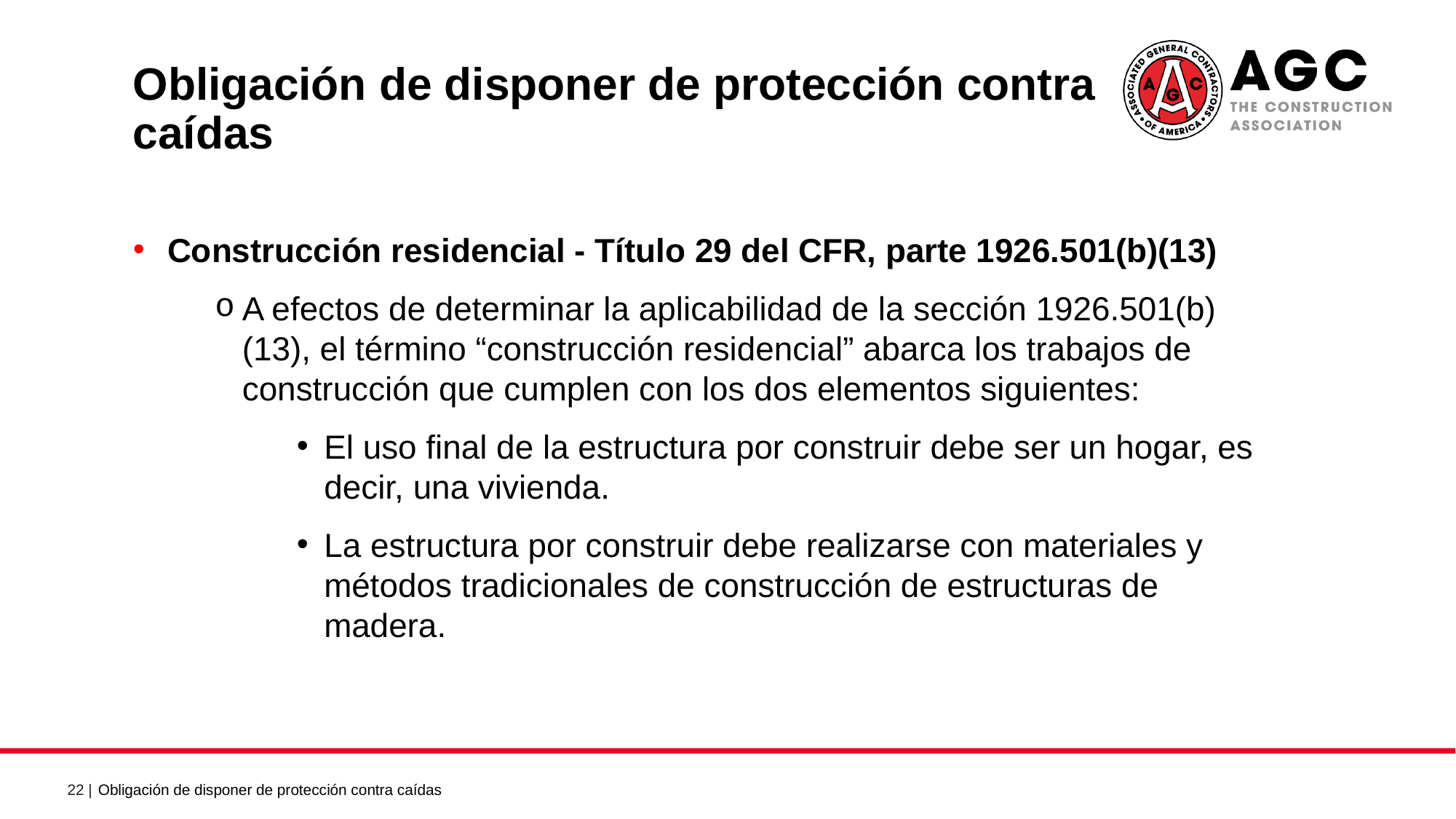

Obligación de disponer de protección contra caídas 12

Construcción residencial - Título 29 del CFR, parte 1926.501(b)(13)
A efectos de determinar la aplicabilidad de la sección 1926.501(b)(13), el término “construcción residencial” abarca los trabajos de construcción que cumplen con los dos elementos siguientes:
El uso final de la estructura por construir debe ser un hogar, es decir, una vivienda.
La estructura por construir debe realizarse con materiales y métodos tradicionales de construcción de estructuras de madera.
Obligación de disponer de protección contra caídas